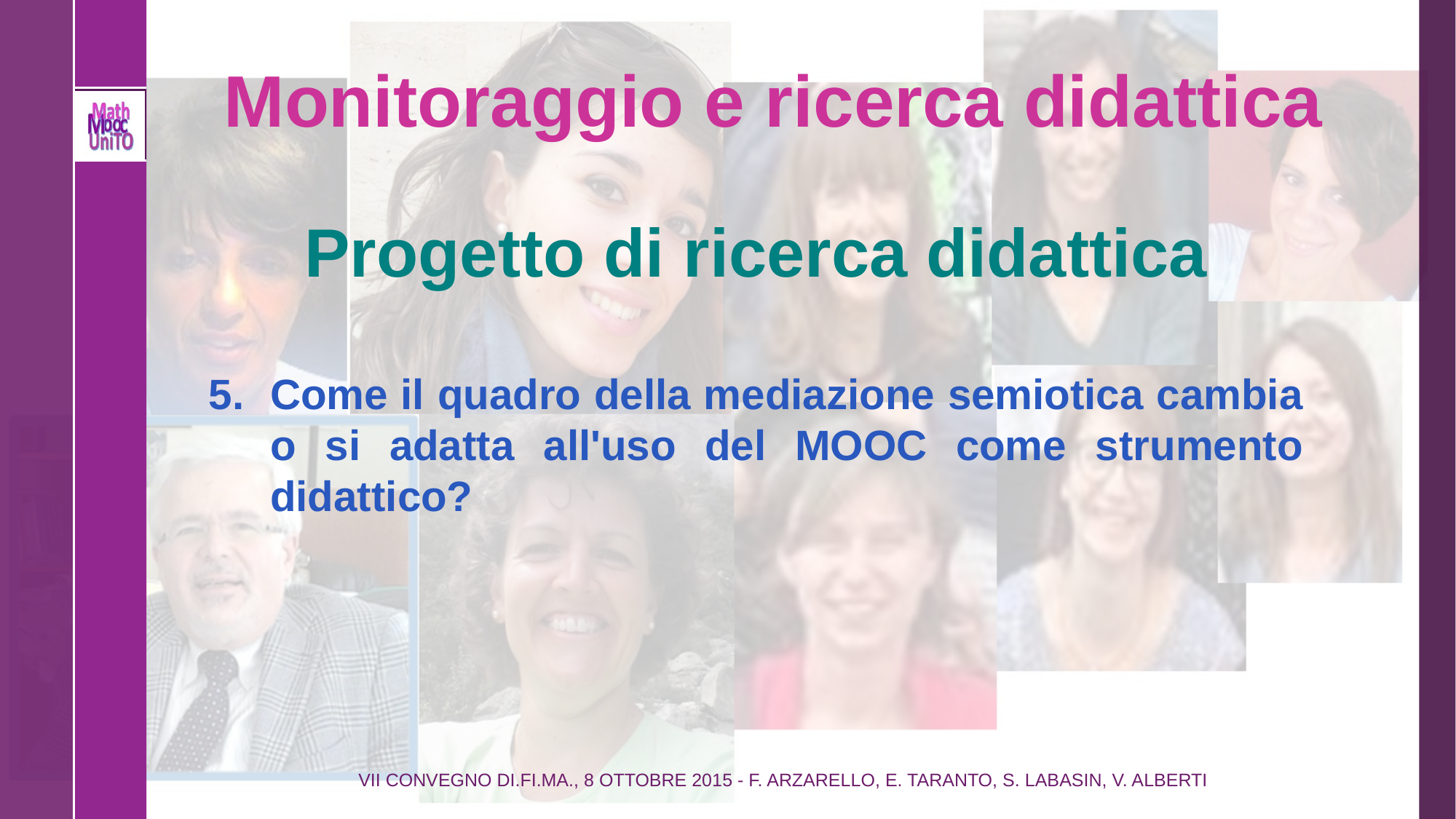

# Monitoraggio e ricerca didattica
Progetto di ricerca didattica

Come il quadro della mediazione semiotica cambia o si adatta all'uso del MOOC come strumento didattico?
Vii convegno Di.fi.ma., 8 ottobre 2015 - F. Arzarello, E. Taranto, S. Labasin, V. Alberti